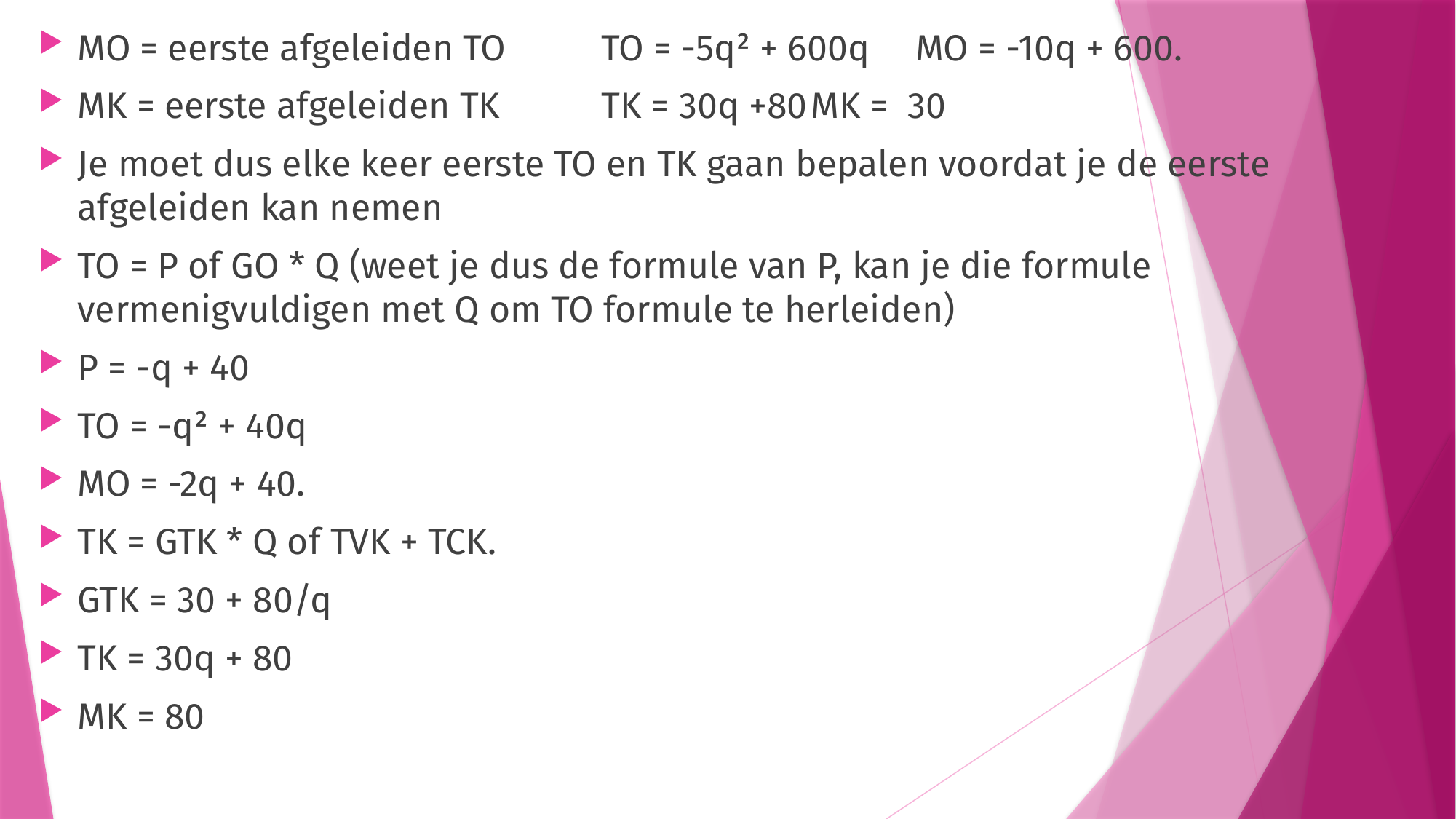

MO = eerste afgeleiden TO			TO = -5q² + 600q	MO = -10q + 600.
MK = eerste afgeleiden TK 			TK = 30q +80			MK =  30
Je moet dus elke keer eerste TO en TK gaan bepalen voordat je de eerste afgeleiden kan nemen
TO = P of GO * Q (weet je dus de formule van P, kan je die formule vermenigvuldigen met Q om TO formule te herleiden)
P = -q + 40
TO = -q² + 40q
MO = -2q + 40.
TK = GTK * Q of TVK + TCK.
GTK = 30 + 80/q
TK = 30q + 80
MK = 80